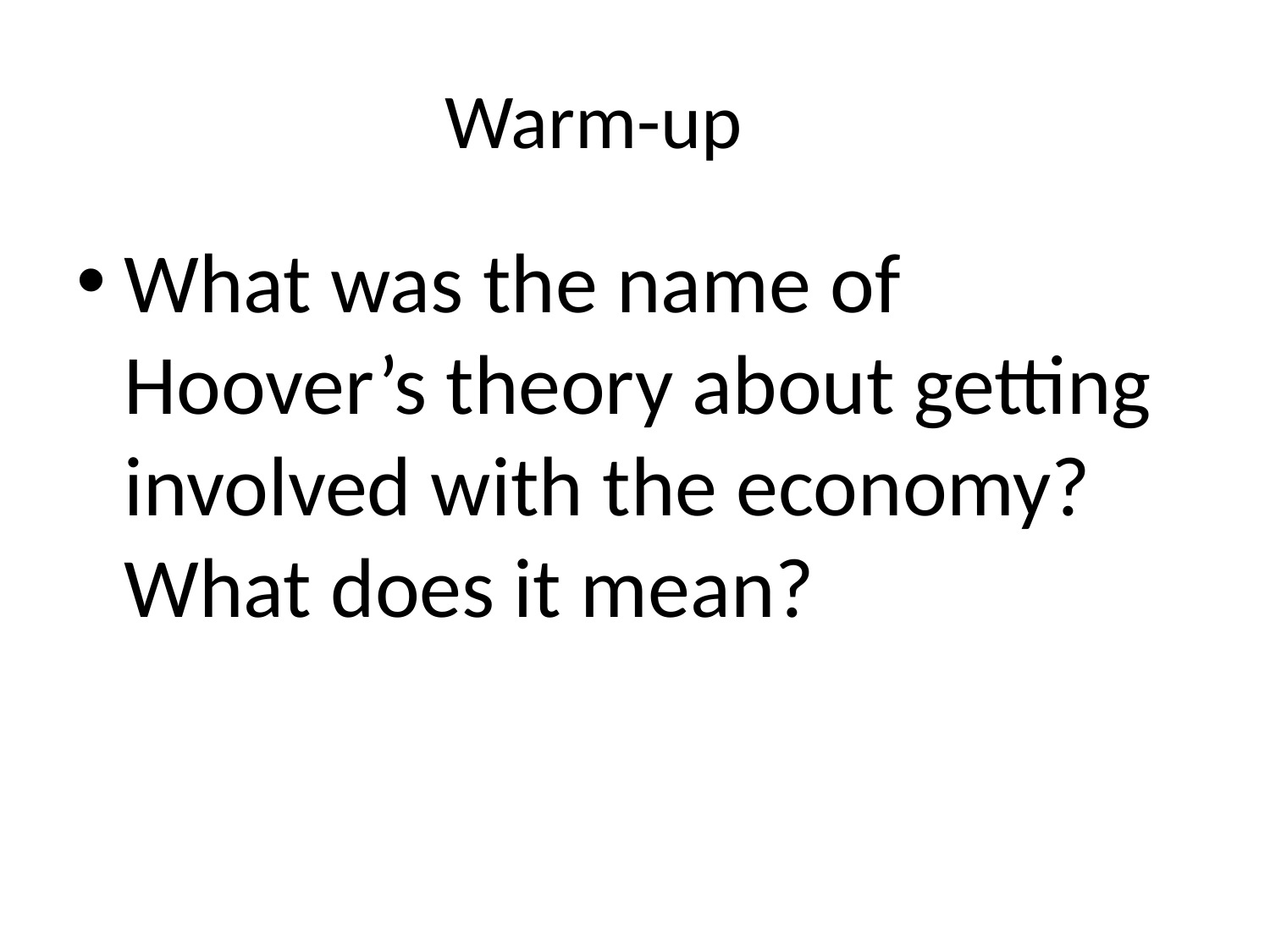

# Warm-up
What was the name of Hoover’s theory about getting involved with the economy?  What does it mean?